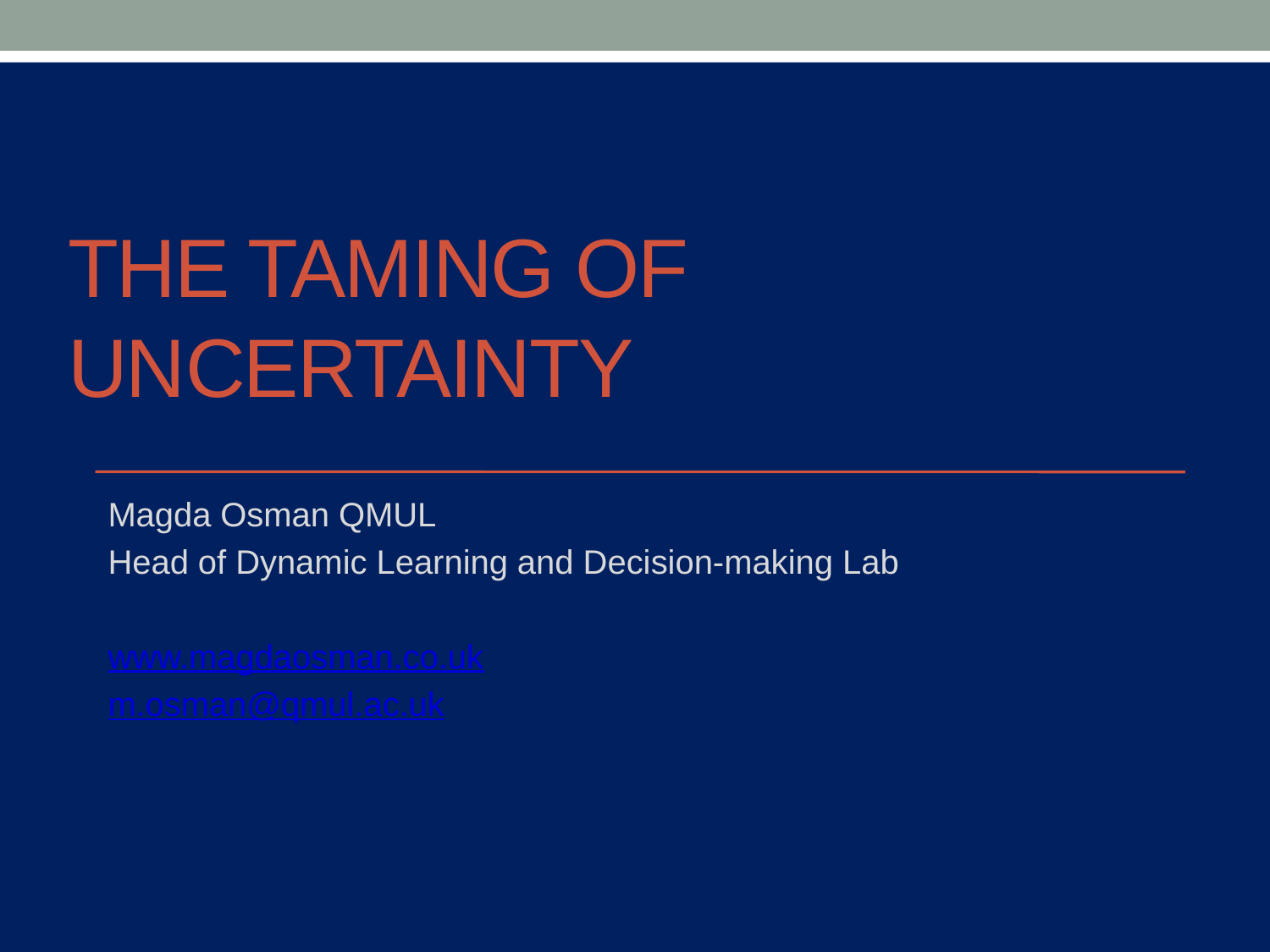

# The Taming of Uncertainty
Magda Osman QMUL
Head of Dynamic Learning and Decision-making Lab

www.magdaosman.co.uk
m.osman@qmul.ac.uk